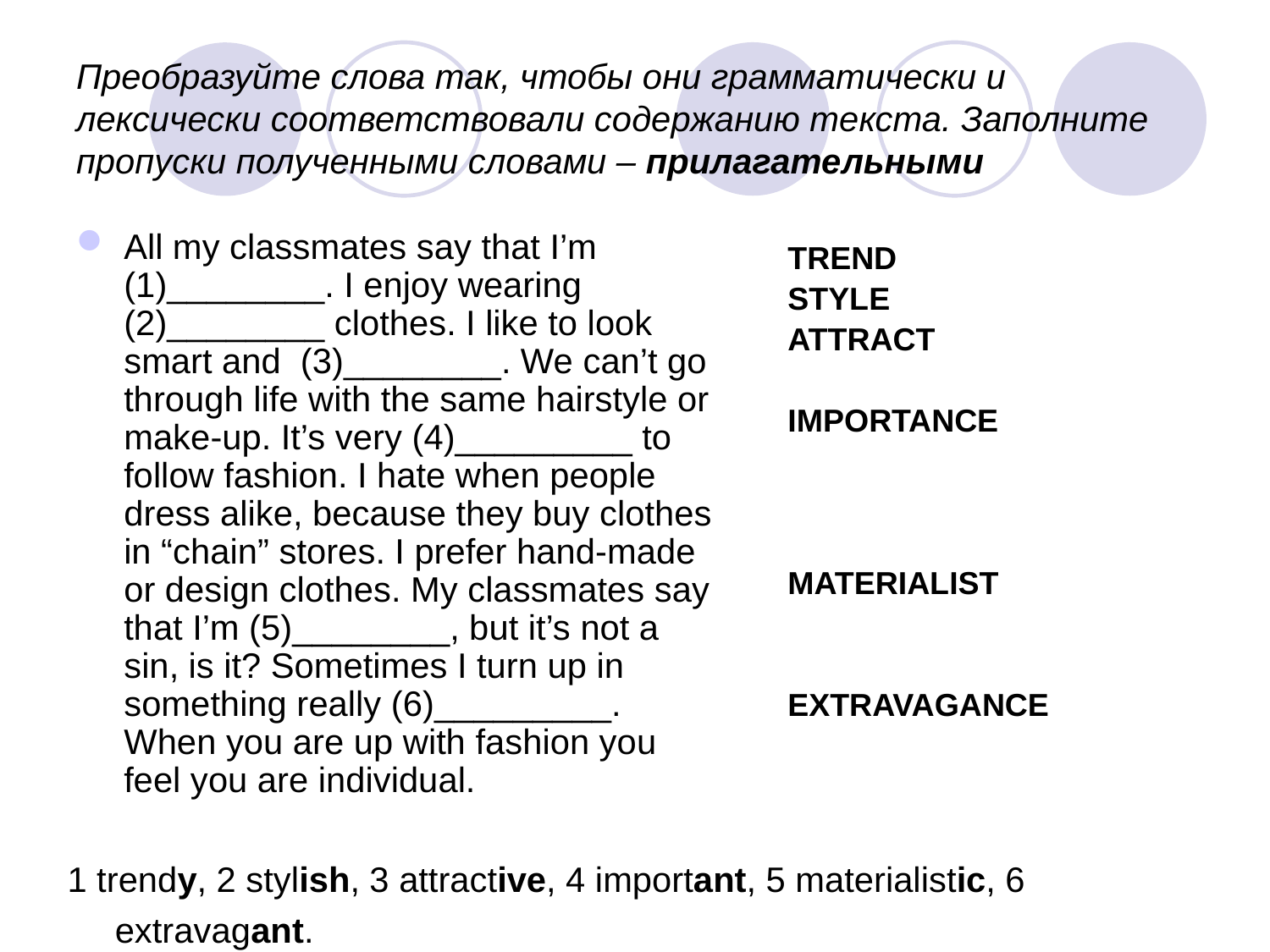

# Преобразуйте слова так, чтобы они грамматически и лексически соответствовали содержанию текста. Заполните пропуски полученными словами – прилагательными
All my classmates say that I’m (1)________. I enjoy wearing (2)________ clothes. I like to look smart and  (3)________. We can’t go through life with the same hairstyle or make-up. It’s very (4)_________ to follow fashion. I hate when people dress alike, because they buy clothes in “chain” stores. I prefer hand-made or design clothes. My classmates say that I’m (5)________, but it’s not a sin, is it? Sometimes I turn up in something really (6)_________. When you are up with fashion you feel you are individual.
TREND
STYLE
ATTRACT

IMPORTANCE

MATERIALIST

EXTRAVAGANCE

1 trendy, 2 stylish, 3 attractive, 4 important, 5 materialistic, 6 extravagant.